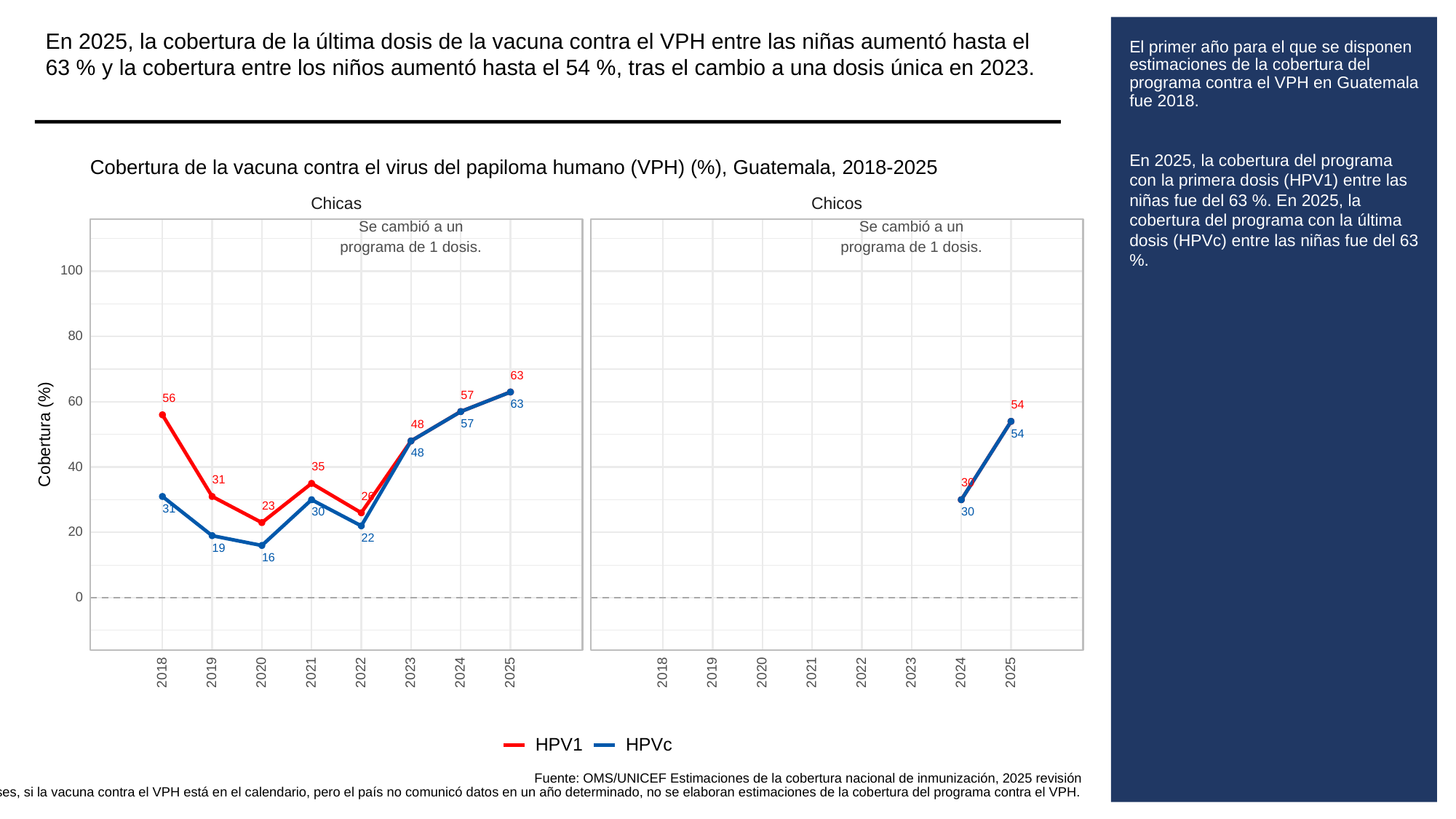

En 2025, la cobertura de la última dosis de la vacuna contra el VPH entre las niñas aumentó hasta el 63 % y la cobertura entre los niños aumentó hasta el 54 %, tras el cambio a una dosis única en 2023.
# El primer año para el que se disponen estimaciones de la cobertura del programa contra el VPH en Guatemala fue 2018.

En 2025, la cobertura del programa con la primera dosis (HPV1) entre las niñas fue del 63 %. En 2025, la cobertura del programa con la última dosis (HPVc) entre las niñas fue del 63 %.

Cobertura de la vacuna contra el virus del papiloma humano (VPH) (%), Guatemala, 2018-2025
Chicas
Chicos

Se cambió a un
Se cambió a un

programa de 1 dosis.
programa de 1 dosis.
100

80

63

57

56
60
63
54

57
48

Cobertura (%)
54

48
40
35

31
30

26

23
31
30
30

20

22

19
16

0

2023
2023
2018
2019
2020
2021
2022
2024
2025
2018
2019
2020
2021
2022
2024
2025
HPVc
HPV1

Fuente: OMS/UNICEF Estimaciones de la cobertura nacional de inmunización, 2025 revisión
Para algunos países, si la vacuna contra el VPH está en el calendario, pero el país no comunicó datos en un año determinado, no se elaboran estimaciones de la cobertura del programa contra el VPH.